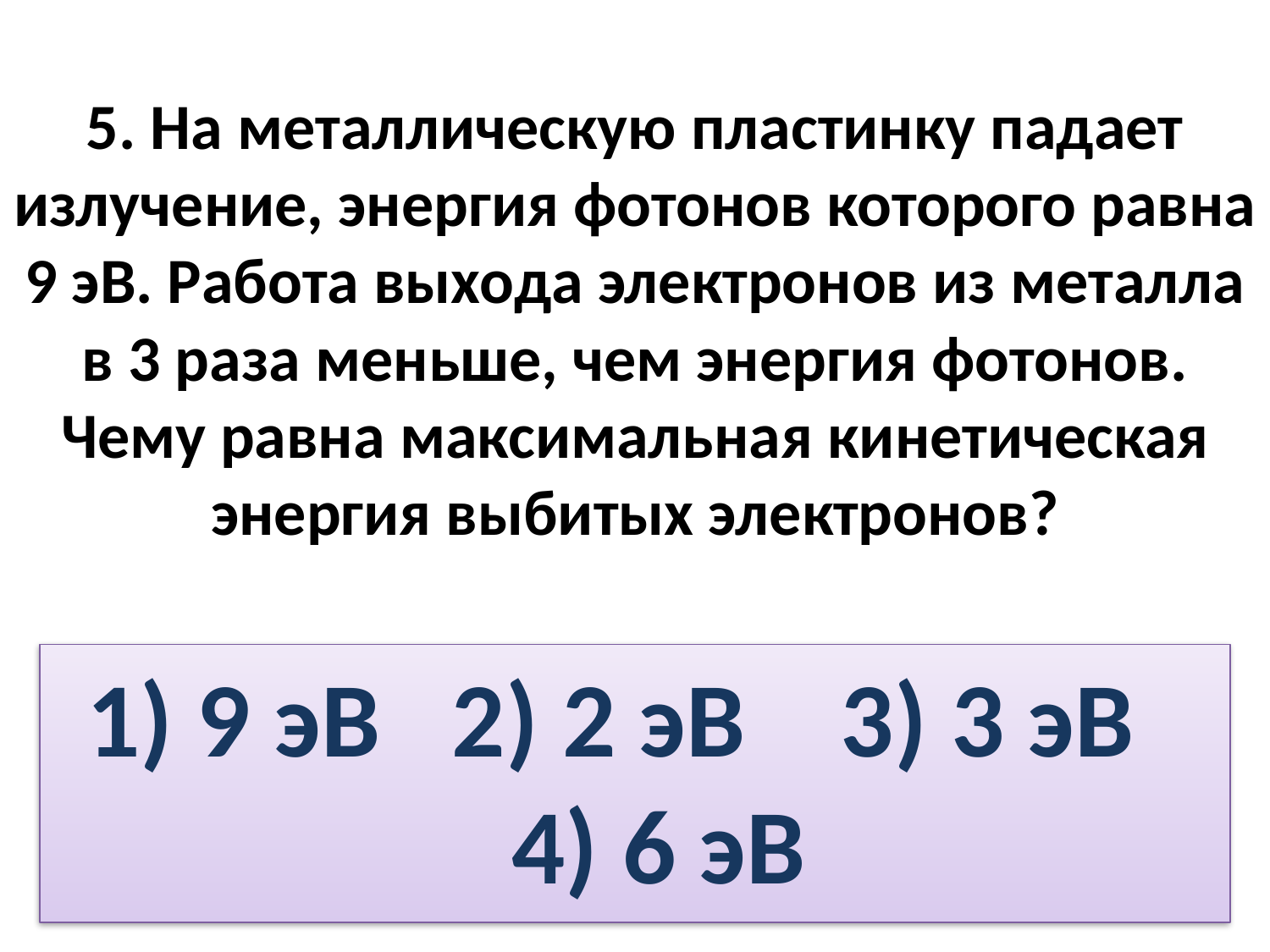

# 5. На металлическую пластинку падает излучение, энергия фотонов которого равна 9 эВ. Работа выхода электронов из металла в 3 раза меньше, чем энергия фотонов. Чему равна максимальная кинетическая энергия выбитых электронов?
1) 9 эВ   2) 2 эВ    3) 3 эВ   4) 6 эВ